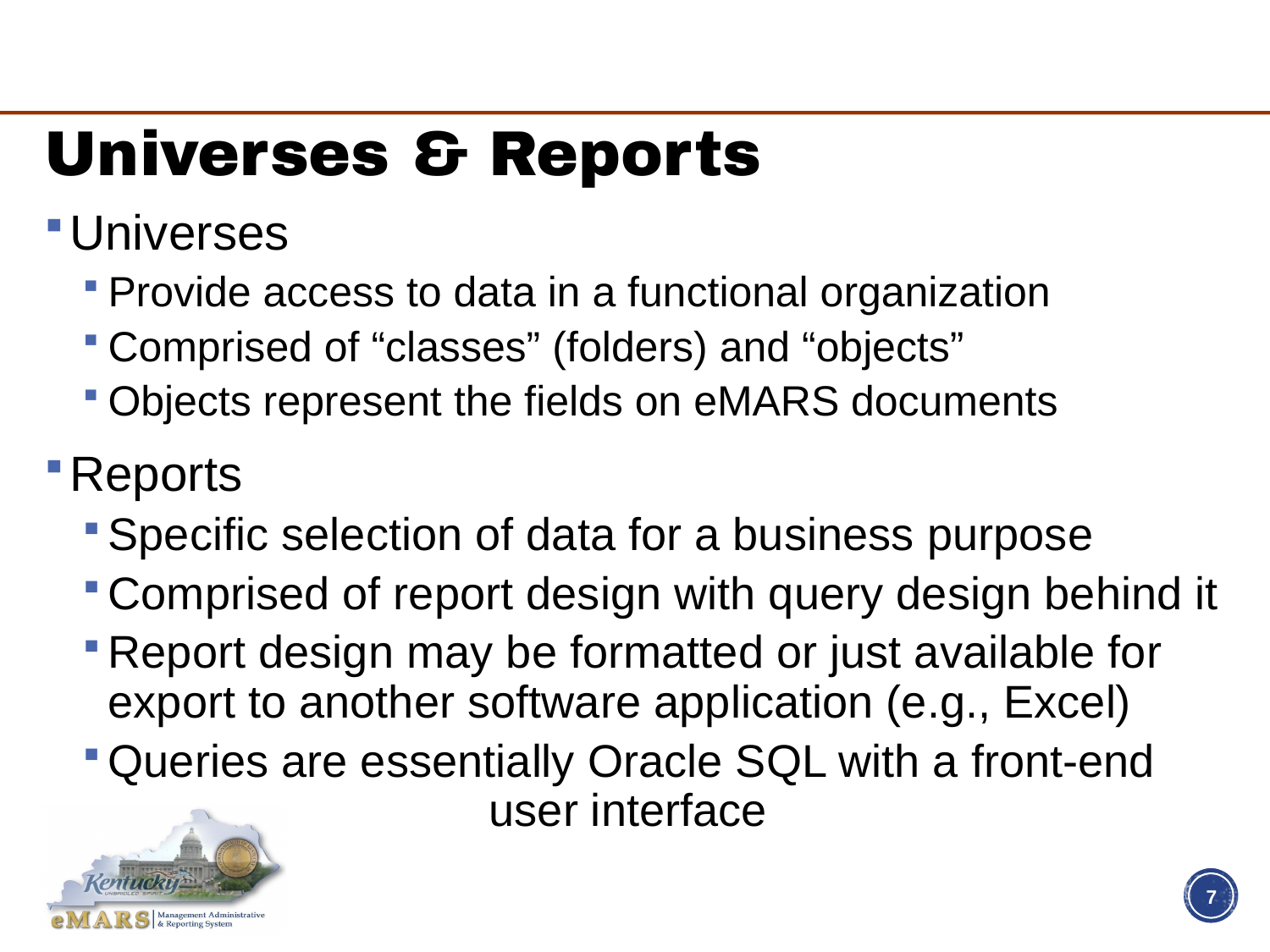

# Universes & Reports
Universes
Provide access to data in a functional organization
Comprised of “classes” (folders) and “objects”
Objects represent the fields on eMARS documents
Reports
Specific selection of data for a business purpose
Comprised of report design with query design behind it
Report design may be formatted or just available for export to another software application (e.g., Excel)
Queries are essentially Oracle SQL with a front-end 			user interface

7